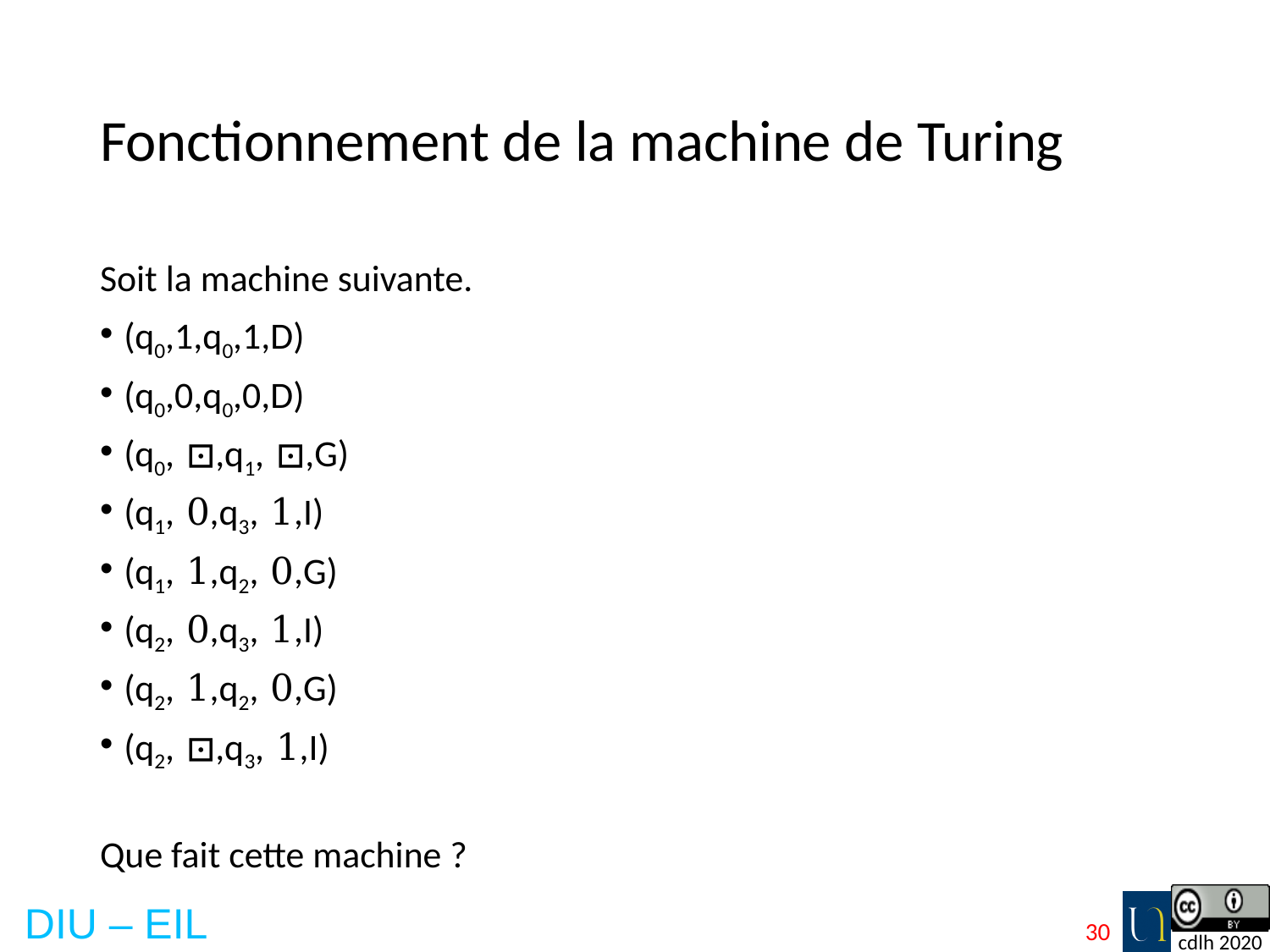

# Fonctionnement de la machine de Turing
Soit la machine suivante.
(q0,1,q0,1,D)
(q0,0,q0,0,D)
(q0, ⊡,q1, ⊡,G)
(q1, 0,q3, 1,I)
(q1, 1,q2, 0,G)
(q2, 0,q3, 1,I)
(q2, 1,q2, 0,G)
(q2, ⊡,q3, 1,I)

Que fait cette machine ?

30